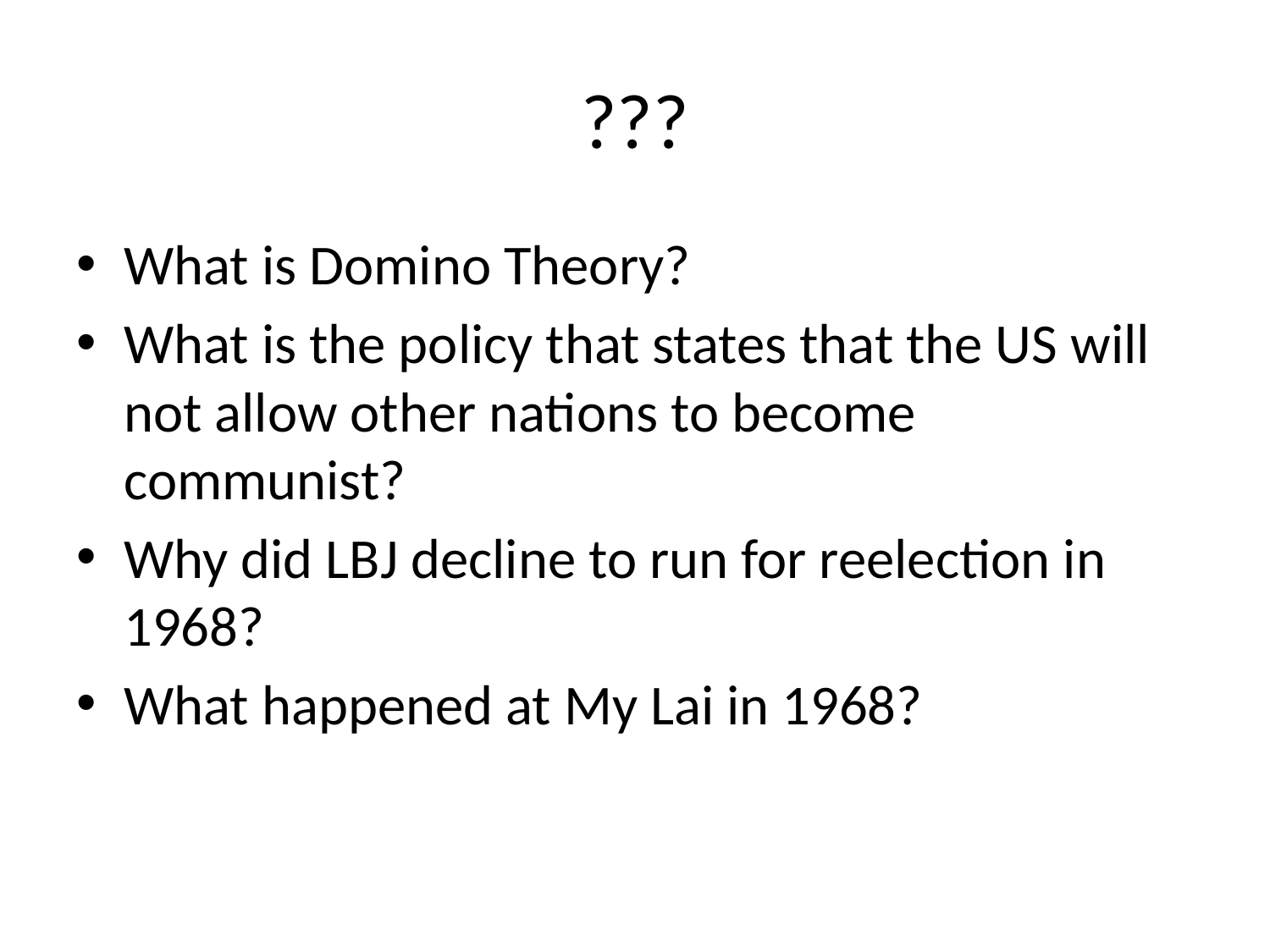

# ???
What is Domino Theory?
What is the policy that states that the US will not allow other nations to become communist?
Why did LBJ decline to run for reelection in 1968?
What happened at My Lai in 1968?